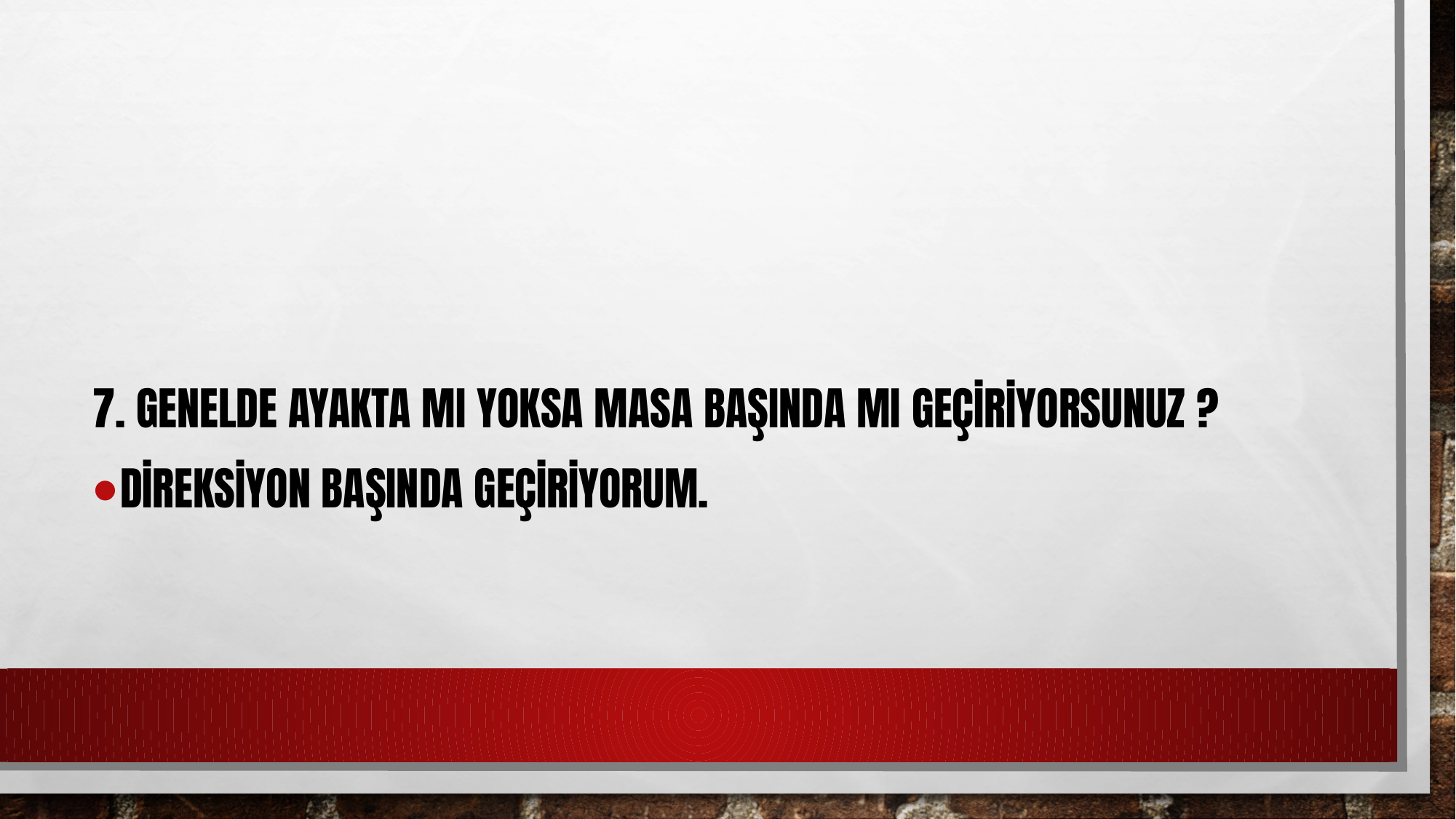

7. GENELDE AYAKTA MI YOKSA MASA BAŞINDA MI GEÇİRİYORSUNUZ ?
DİREKSİYON BAŞINDA GEÇİRİYORUM.